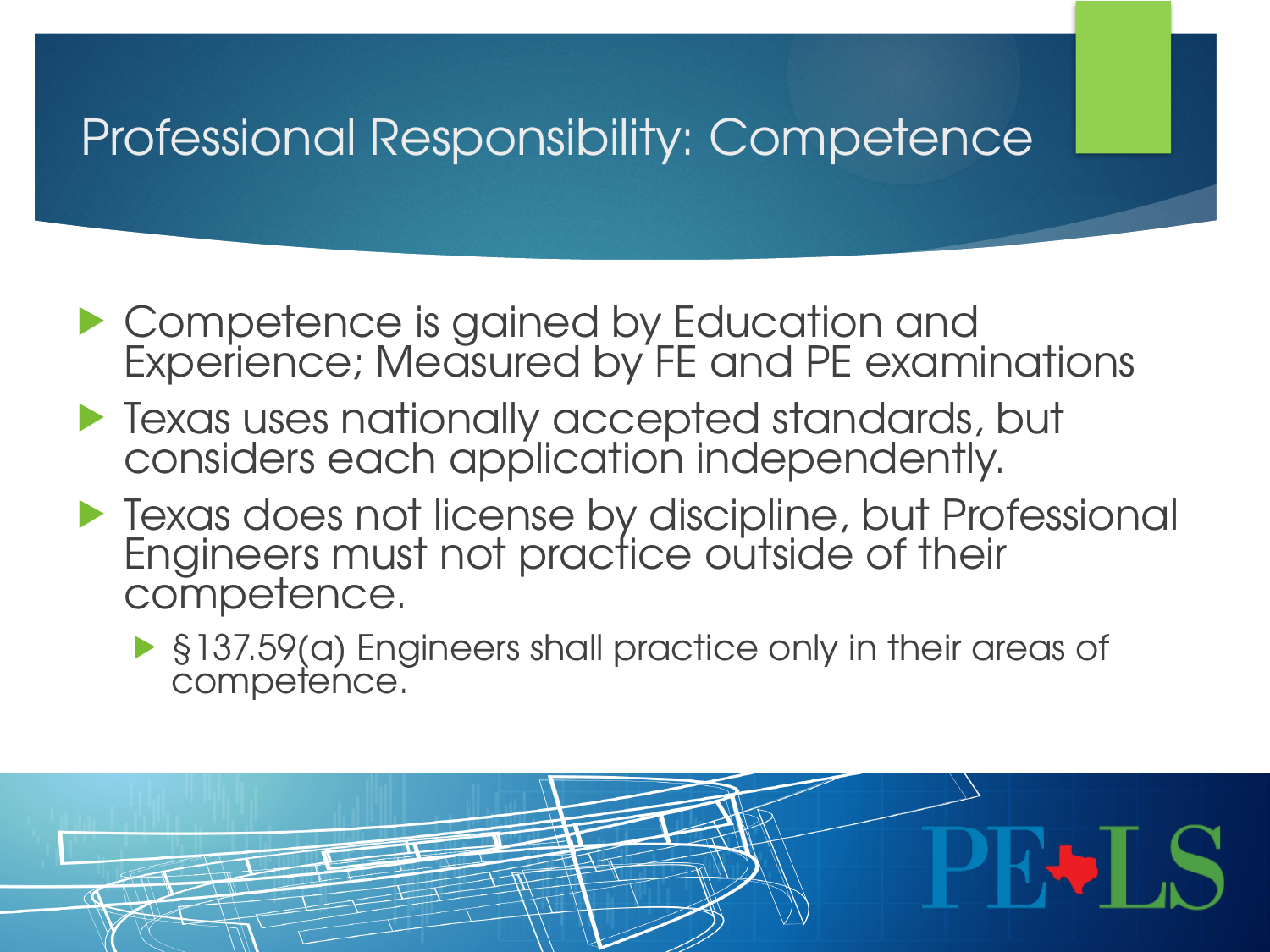

# Professional Responsibility: Competence
Competence is gained by Education and Experience; Measured by FE and PE examinations
Texas uses nationally accepted standards, but considers each application independently.
Texas does not license by discipline, but Professional Engineers must not practice outside of their competence.
§137.59(a) Engineers shall practice only in their areas of competence.